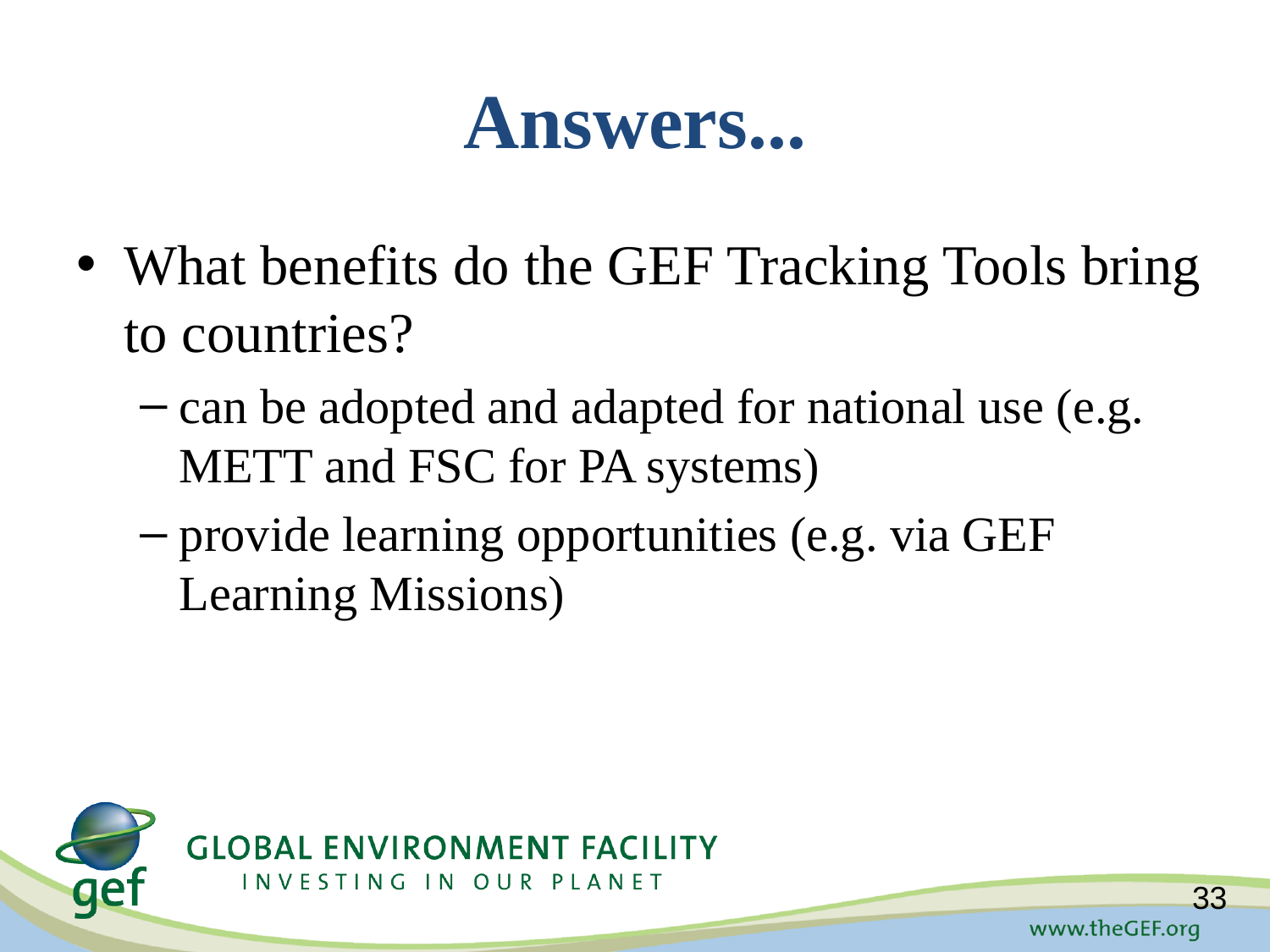

# Answers...
What benefits do the GEF Tracking Tools bring to countries?
can be adopted and adapted for national use (e.g. METT and FSC for PA systems)
provide learning opportunities (e.g. via GEF Learning Missions)
33